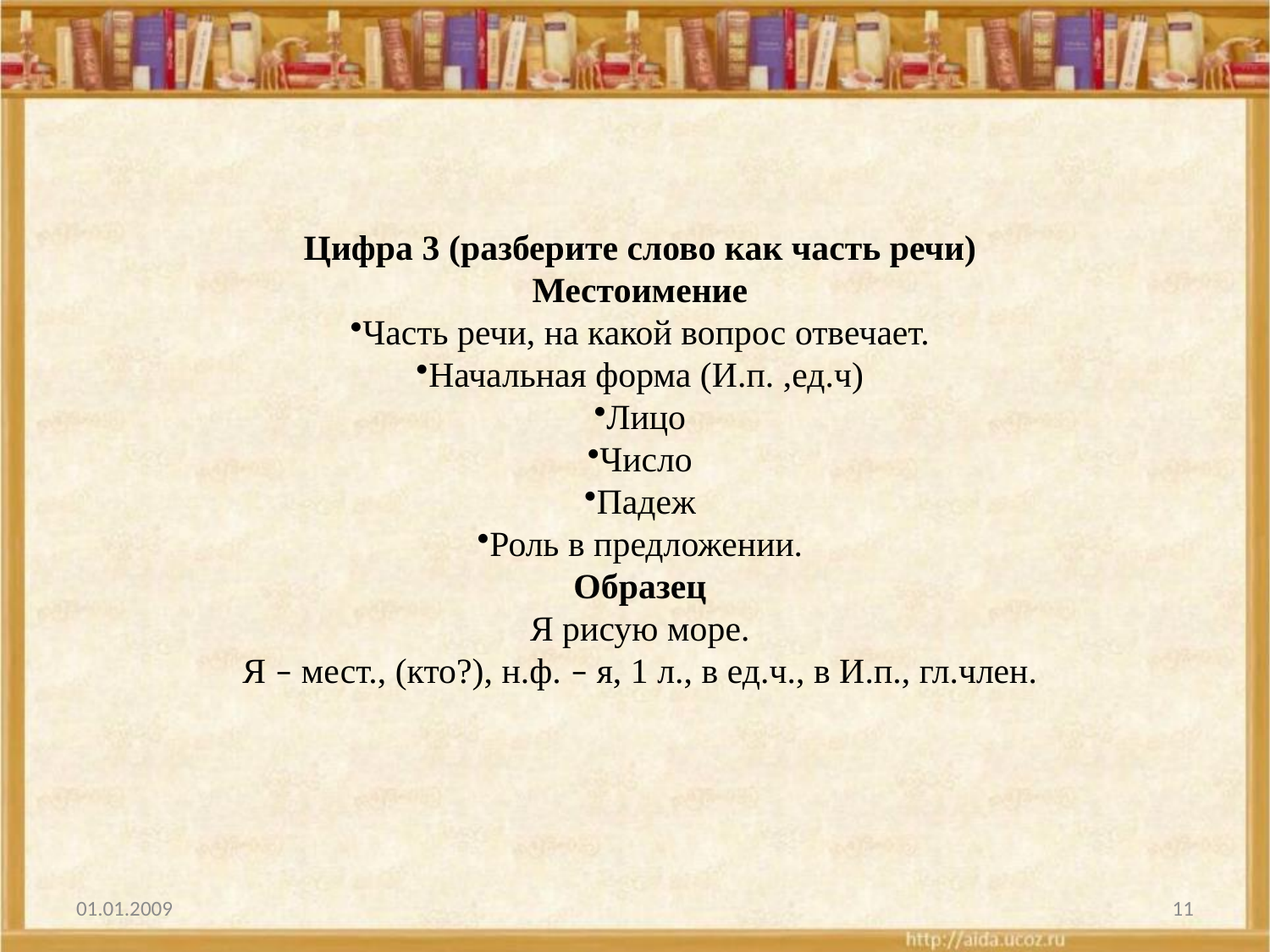

Цифра 3 (разберите слово как часть речи)
Местоимение
Часть речи, на какой вопрос отвечает.
Начальная форма (И.п. ,ед.ч)
Лицо
Число
Падеж
Роль в предложении.
Образец
Я рисую море.
Я – мест., (кто?), н.ф. – я, 1 л., в ед.ч., в И.п., гл.член.
01.01.2009
11